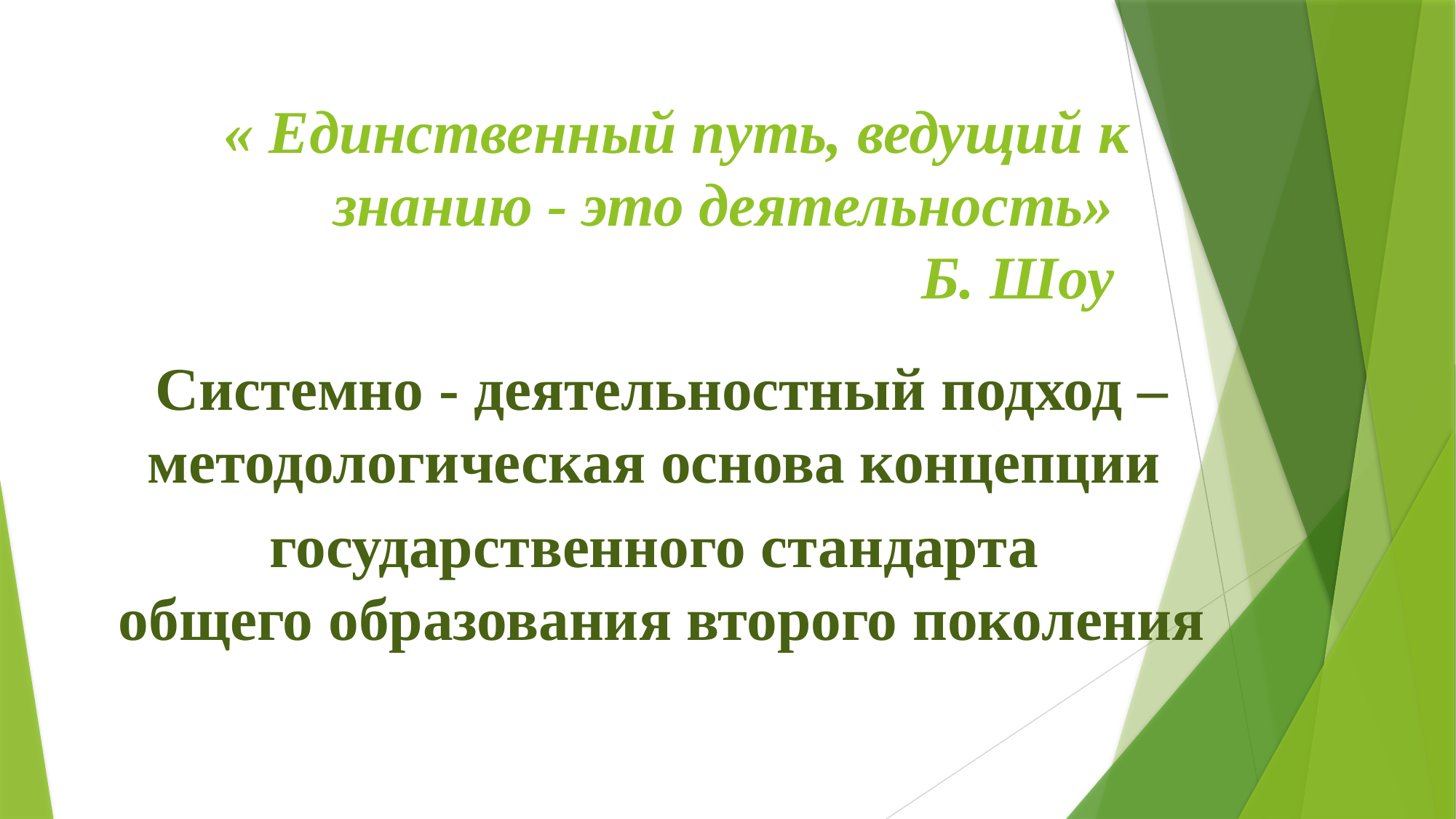

# « Единственный путь, ведущий к знанию - это деятельность» Б. Шоу
Системно - деятельностный подход –
методологическая основа концепции
государственного стандарта
общего образования второго поколения